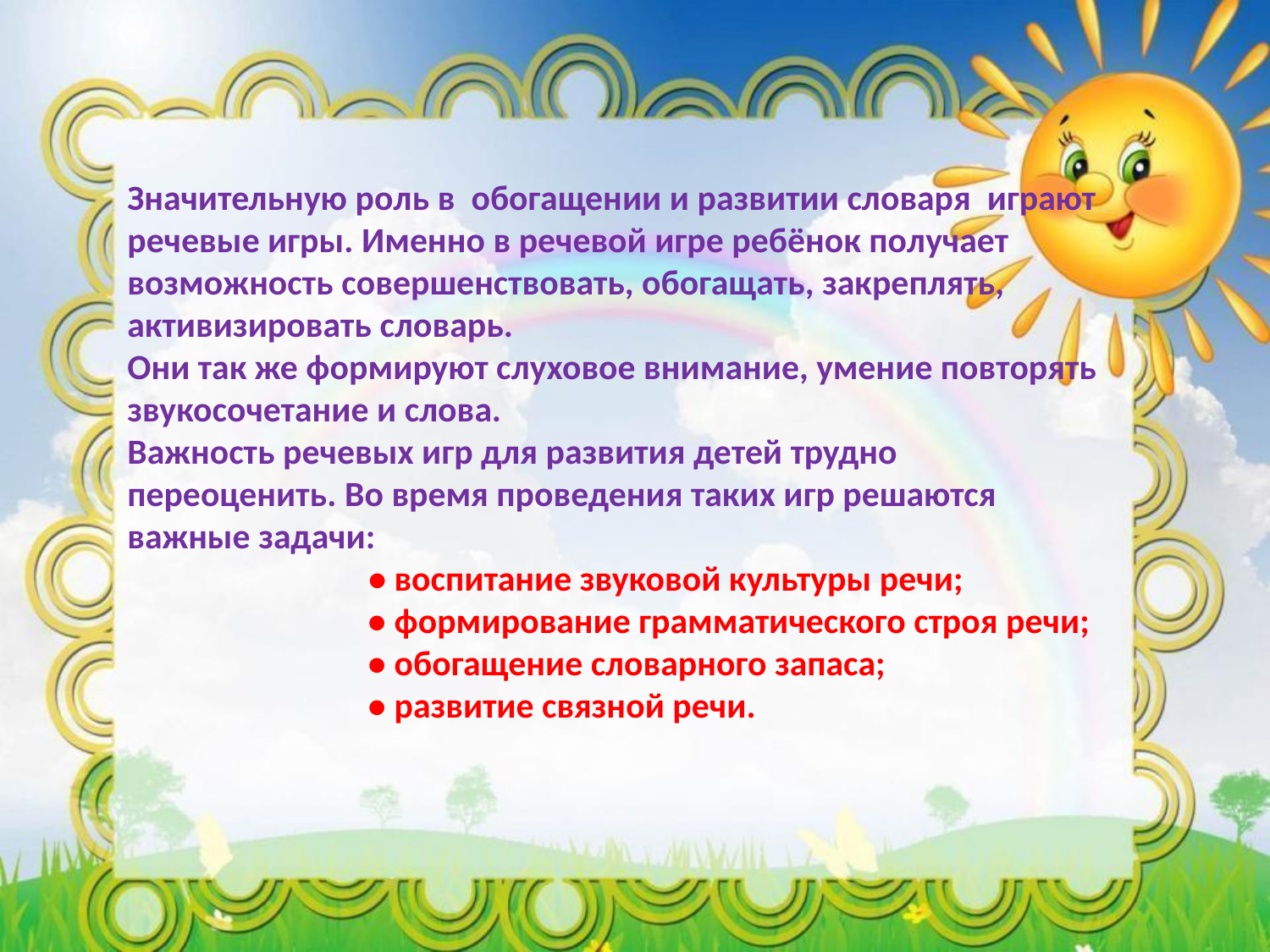

Значительную роль в  обогащении и развитии словаря  играют речевые игры. Именно в речевой игре ребёнок получает возможность совершенствовать, обогащать, закреплять, активизировать словарь.
Они так же формируют слуховое внимание, умение повторять звукосочетание и слова.
Важность речевых игр для развития детей трудно переоценить. Во время проведения таких игр решаются важные задачи:
                              • воспитание звуковой культуры речи;
                              • формирование грамматического строя речи;
                              • обогащение словарного запаса;
                              • развитие связной речи.